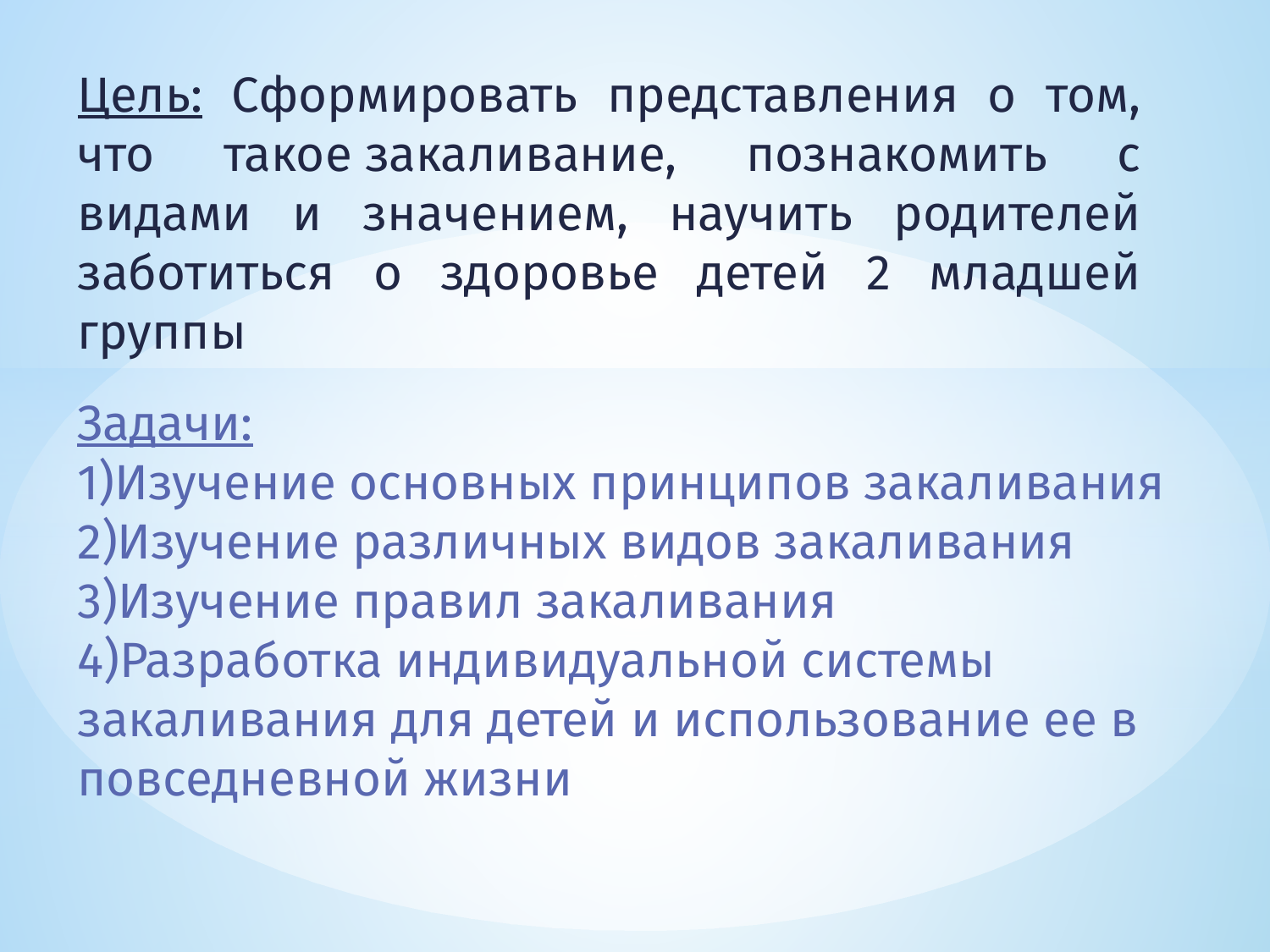

Цель: Сформировать представления о том, что такое закаливание, познакомить с видами и значением, научить родителей заботиться о здоровье детей 2 младшей группы
Задачи:
1)Изучение основных принципов закаливания
2)Изучение различных видов закаливания
3)Изучение правил закаливания
4)Разработка индивидуальной системы закаливания для детей и использование ее в повседневной жизни